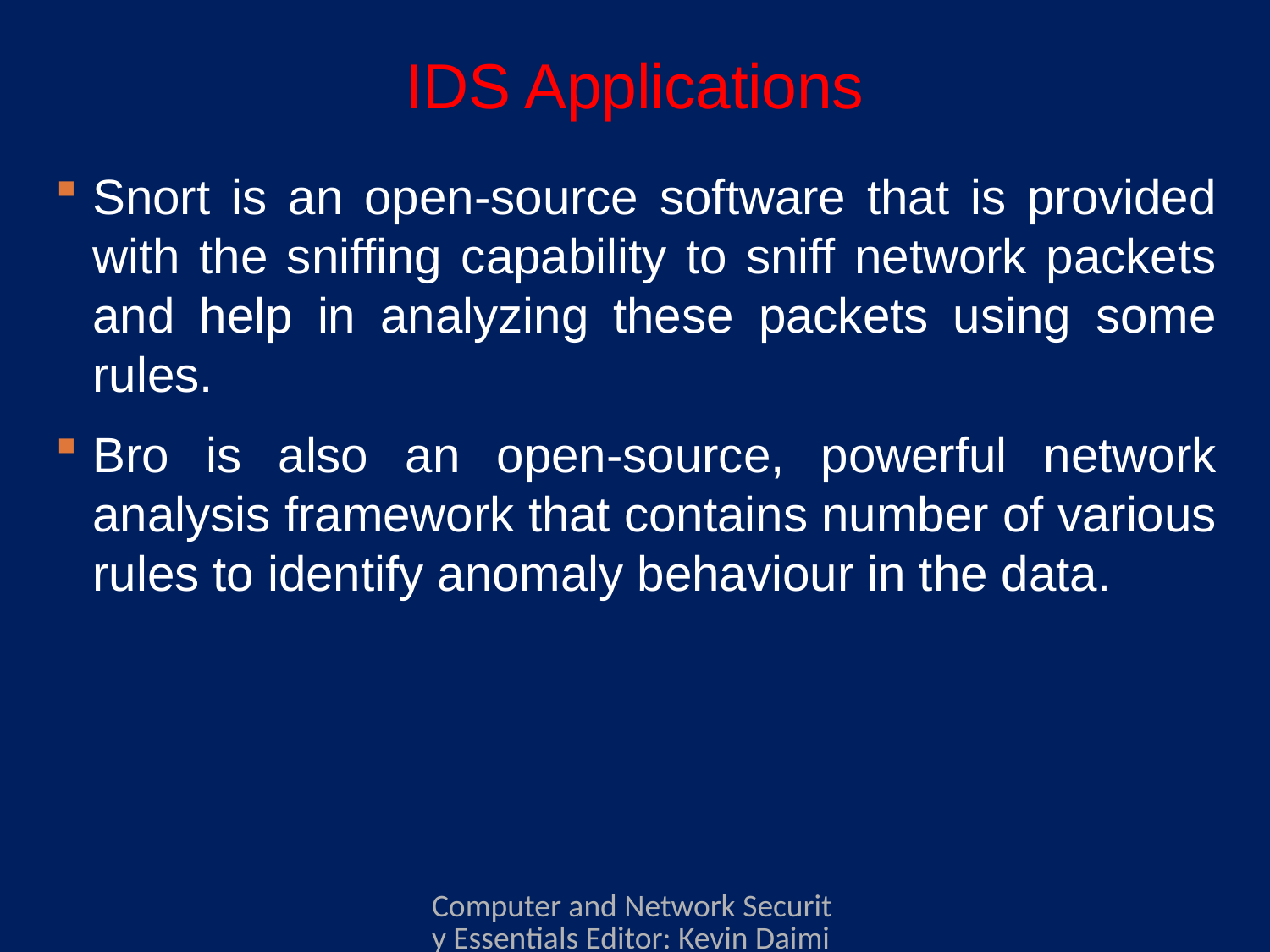

# IDS Applications
Snort is an open-source software that is provided with the sniffing capability to sniff network packets and help in analyzing these packets using some rules.
Bro is also an open-source, powerful network analysis framework that contains number of various rules to identify anomaly behaviour in the data.
Computer and Network Security Essentials Editor: Kevin Daimi Associate Editors: Guillermo Francia, Levent Ertaul, Luis H. Encinas, Eman El-Sheikh Published by Springer